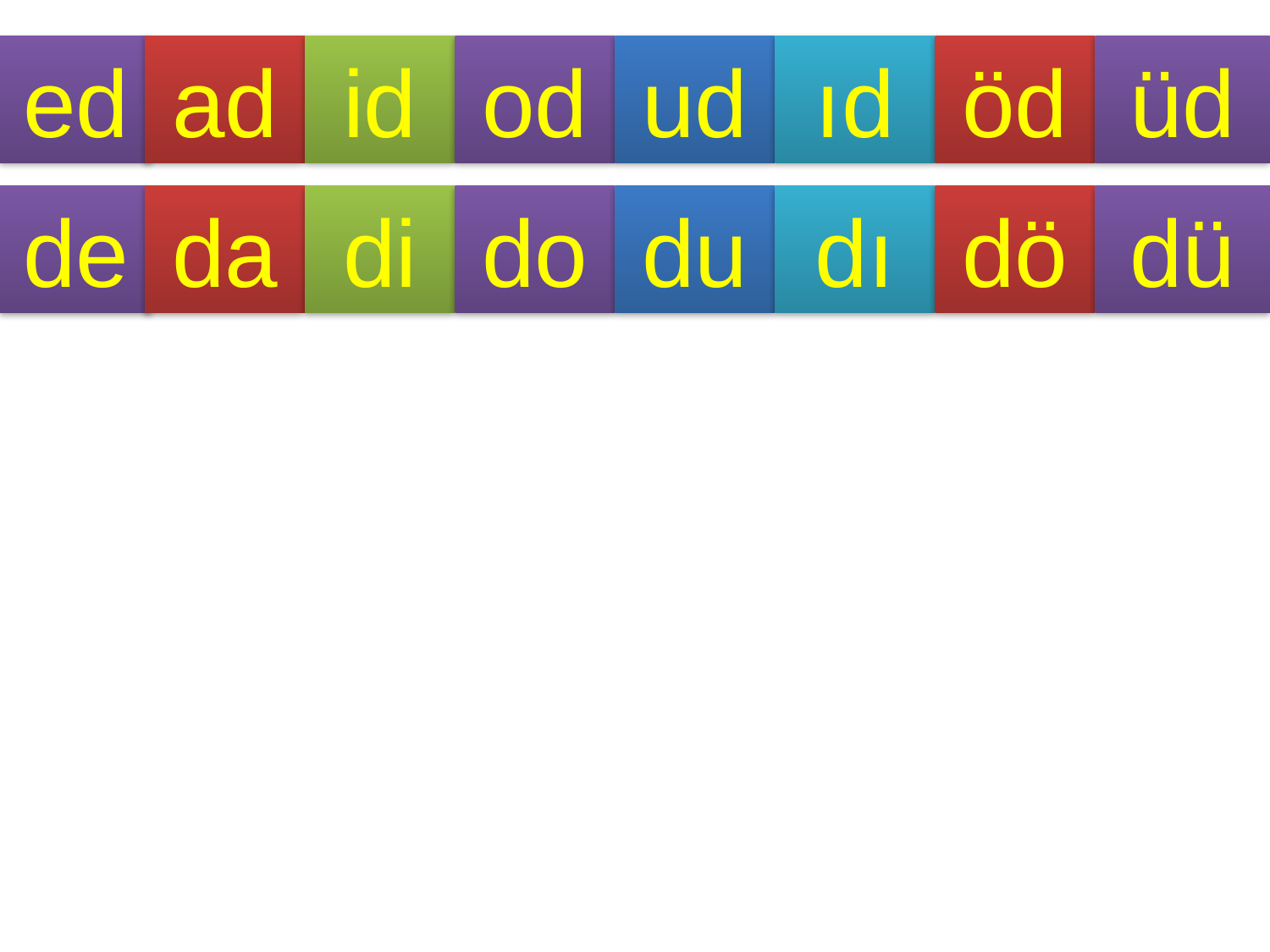

ed
ad
id
od
ud
ıd
öd
üd
de
da
di
do
du
dı
dö
dü